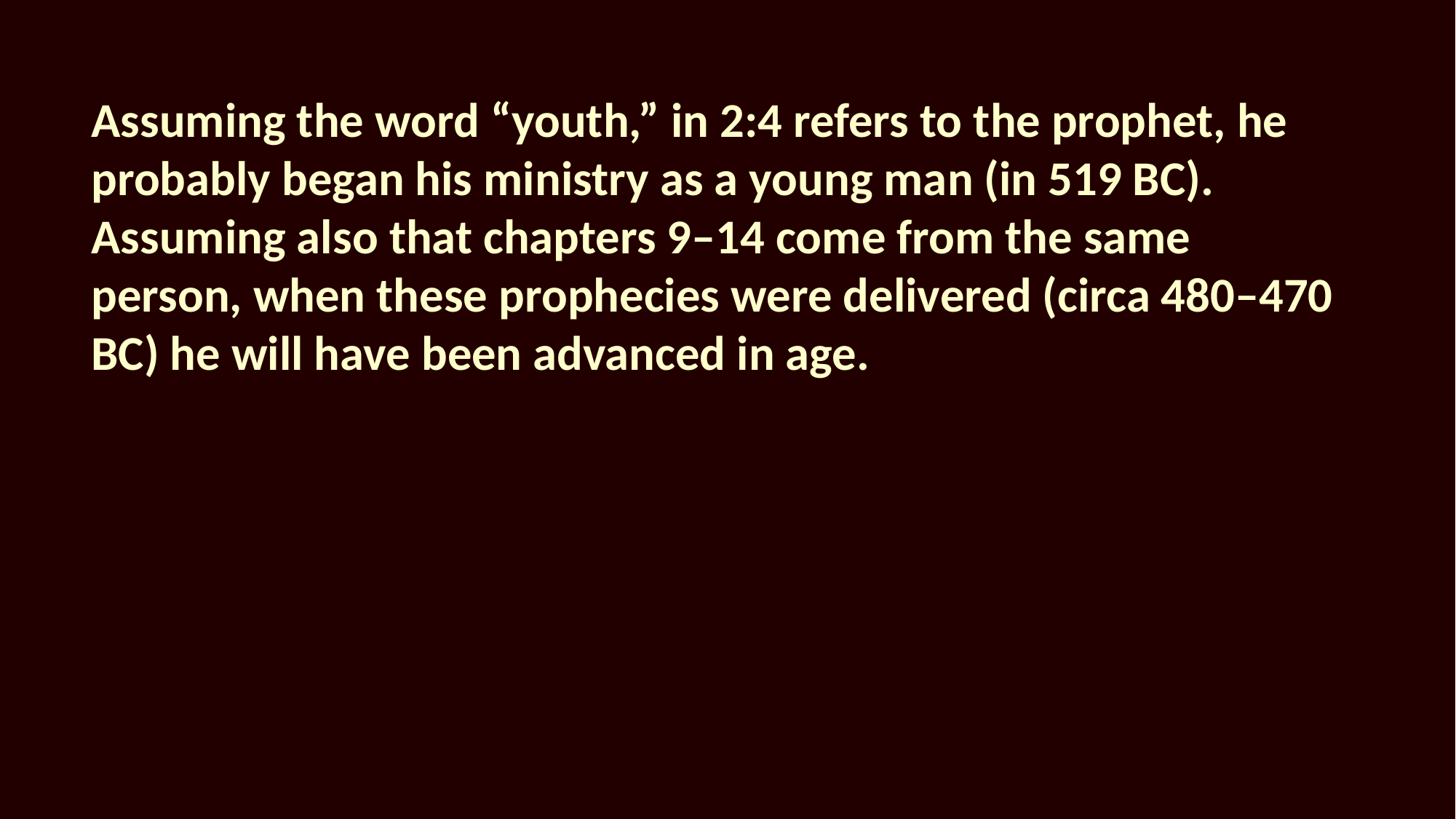

Assuming the word “youth,” in 2:4 refers to the prophet, he probably began his ministry as a young man (in 519 BC). Assuming also that chapters 9–14 come from the same person, when these prophecies were delivered (circa 480–470 BC) he will have been advanced in age.